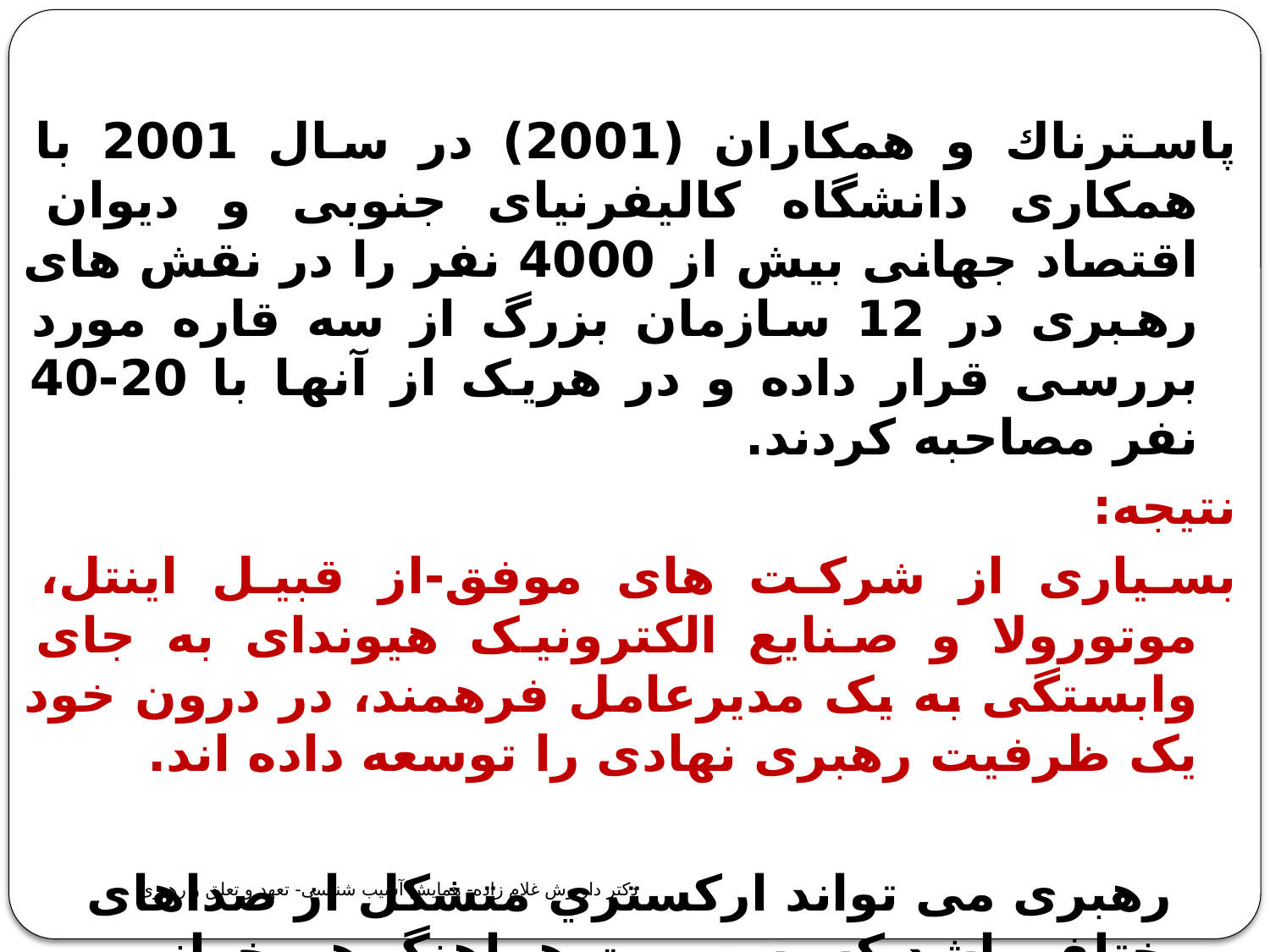

پاسترناك و همکاران (2001) در سال 2001 با همکاری دانشگاه کالیفرنیای جنوبی و دیوان اقتصاد جهانی بیش از 4000 نفر را در نقش های رهبری در 12 سازمان بزرگ از سه قاره مورد بررسی قرار داده و در هریک از آنها با 20-40 نفر مصاحبه کردند.
نتیجه:
بسیاری از شرکت های موفق-از قبیل اینتل، موتورولا و صنایع الکترونیک هیوندای به جای وابستگی به یک مدیرعامل فرهمند، در درون خود یک ظرفیت رهبری نهادی را توسعه داده اند.

رهبری می تواند اركستري متشكل از صداهای مختلف باشد که به صورت هماهنگ هم خواني مي كنند.

دکتر داریوش غلام زاده- همایش آسیب شناسی- تعهد و تعلق و رهبری